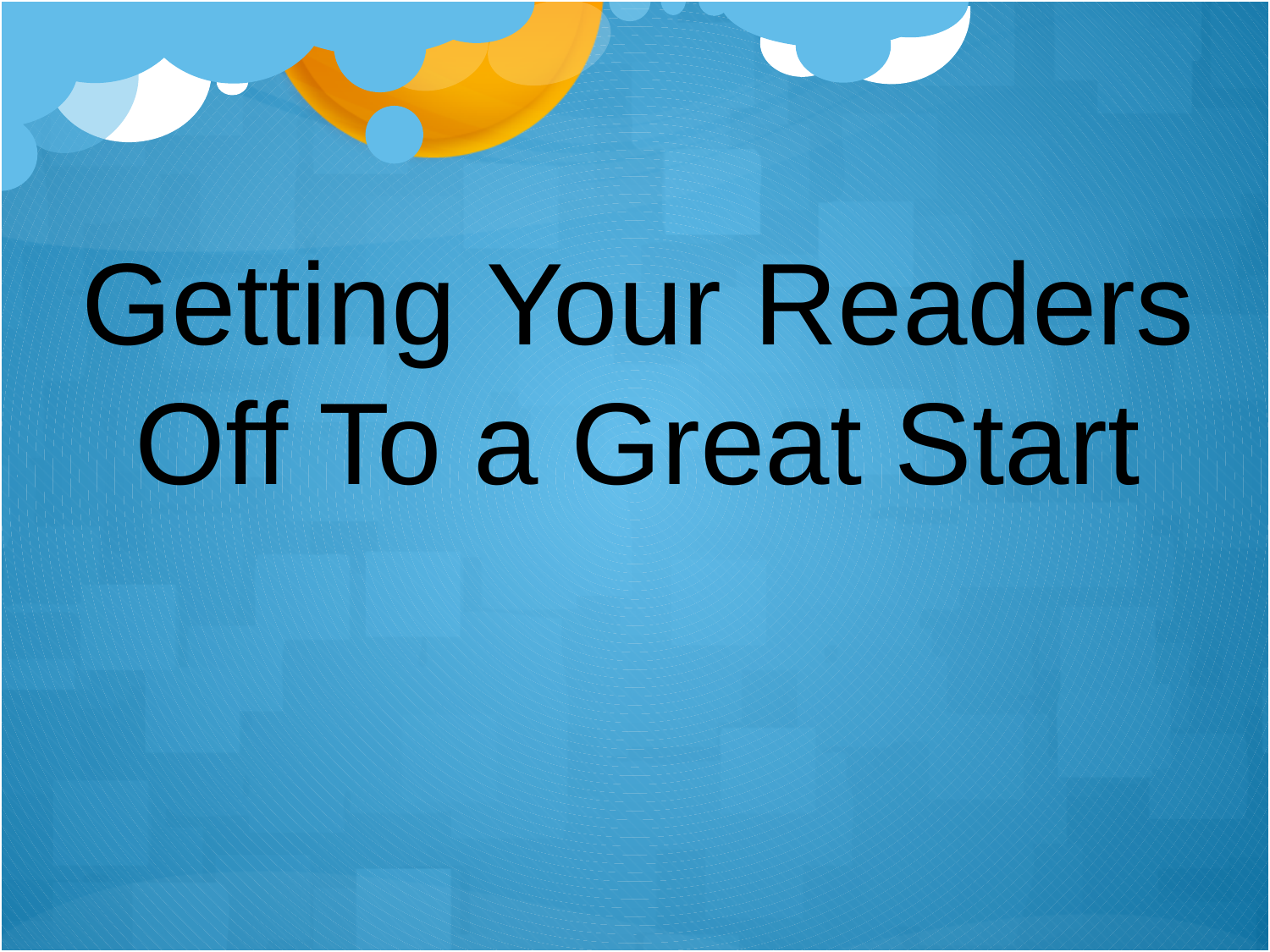

Getting Your Readers Off To a Great Start